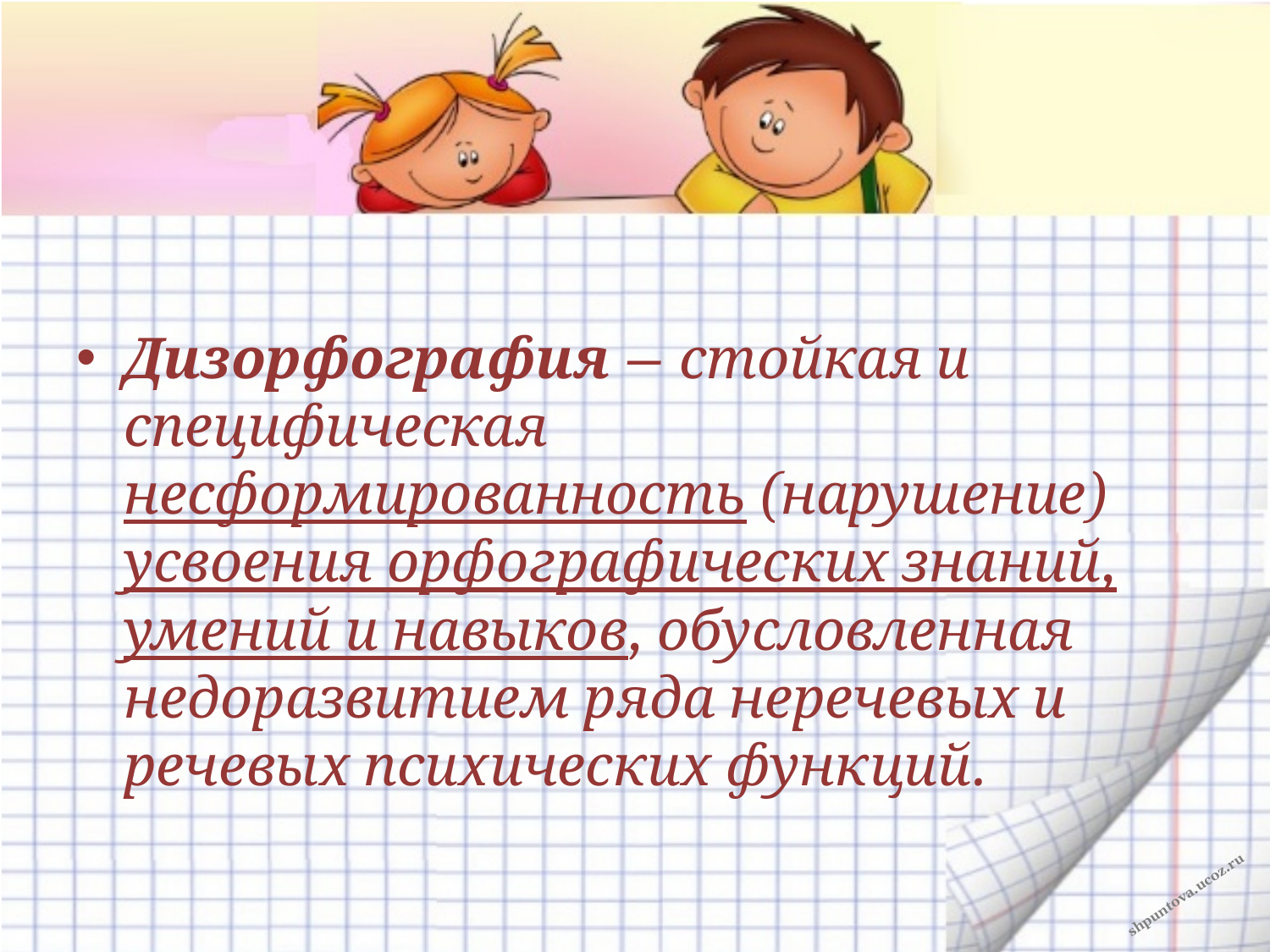

Дизорфография – стойкая и специфическая несформированность (нарушение) усвоения орфографических знаний, умений и навыков, обусловленная недоразвитием ряда неречевых и речевых психических функций.